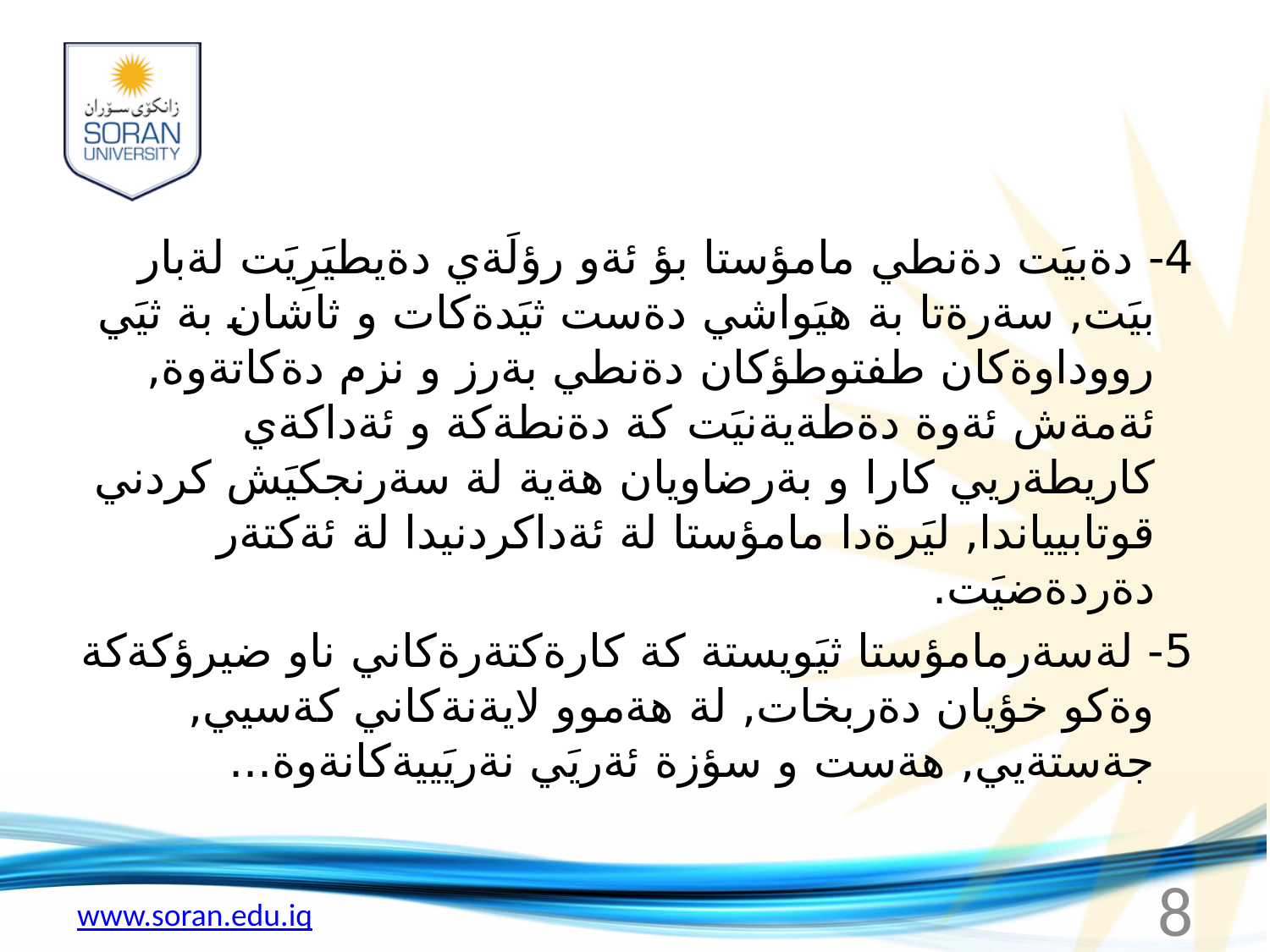

4- دةبيَت دةنطي مامؤستا بؤ ئةو رؤلَةي دةيطيَرِيَت لةبار بيَت, سةرةتا بة هيَواشي دةست ثيَدةكات و ثاشان بة ثيَي رووداوةكان طفتوطؤكان دةنطي بةرز و نزم دةكاتةوة, ئةمةش ئةوة دةطةيةنيَت كة دةنطةكة و ئةداكةي كاريطةريي كارا و بةرضاويان هةية لة سةرنجكيَش كردني قوتابيياندا, ليَرةدا مامؤستا لة ئةداكردنيدا لة ئةكتةر دةردةضيَت.
5- لةسةرمامؤستا ثيَويستة كة كارةكتةرةكاني ناو ضيرؤكةكة وةكو خؤيان دةربخات, لة هةموو لايةنةكاني كةسيي, جةستةيي, هةست و سؤزة ئةريَي نةريَييةكانةوة...

8